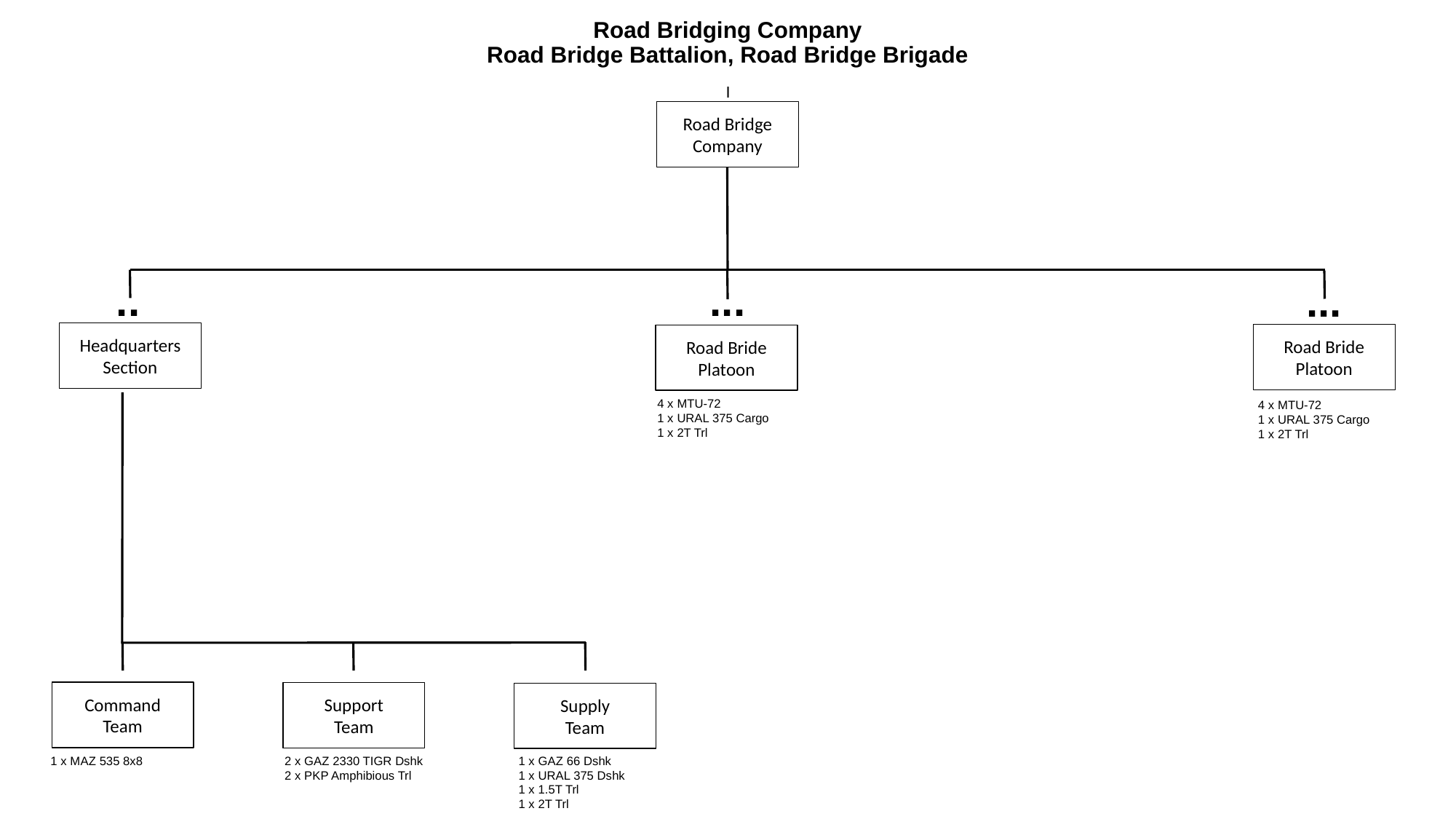

# Road Bridging Company Road Bridge Battalion, Road Bridge Brigade
I
Road Bridge
Company
..
...
...
Headquarters
Section
Road Bride
Platoon
Road Bride
Platoon
4 x MTU-72
1 x URAL 375 Cargo
1 x 2T Trl
4 x MTU-72
1 x URAL 375 Cargo
1 x 2T Trl
Command
Team
Support
Team
Supply
Team
1 x MAZ 535 8x8
2 x GAZ 2330 TIGR Dshk
2 x PKP Amphibious Trl
1 x GAZ 66 Dshk
1 x URAL 375 Dshk
1 x 1.5T Trl
1 x 2T Trl